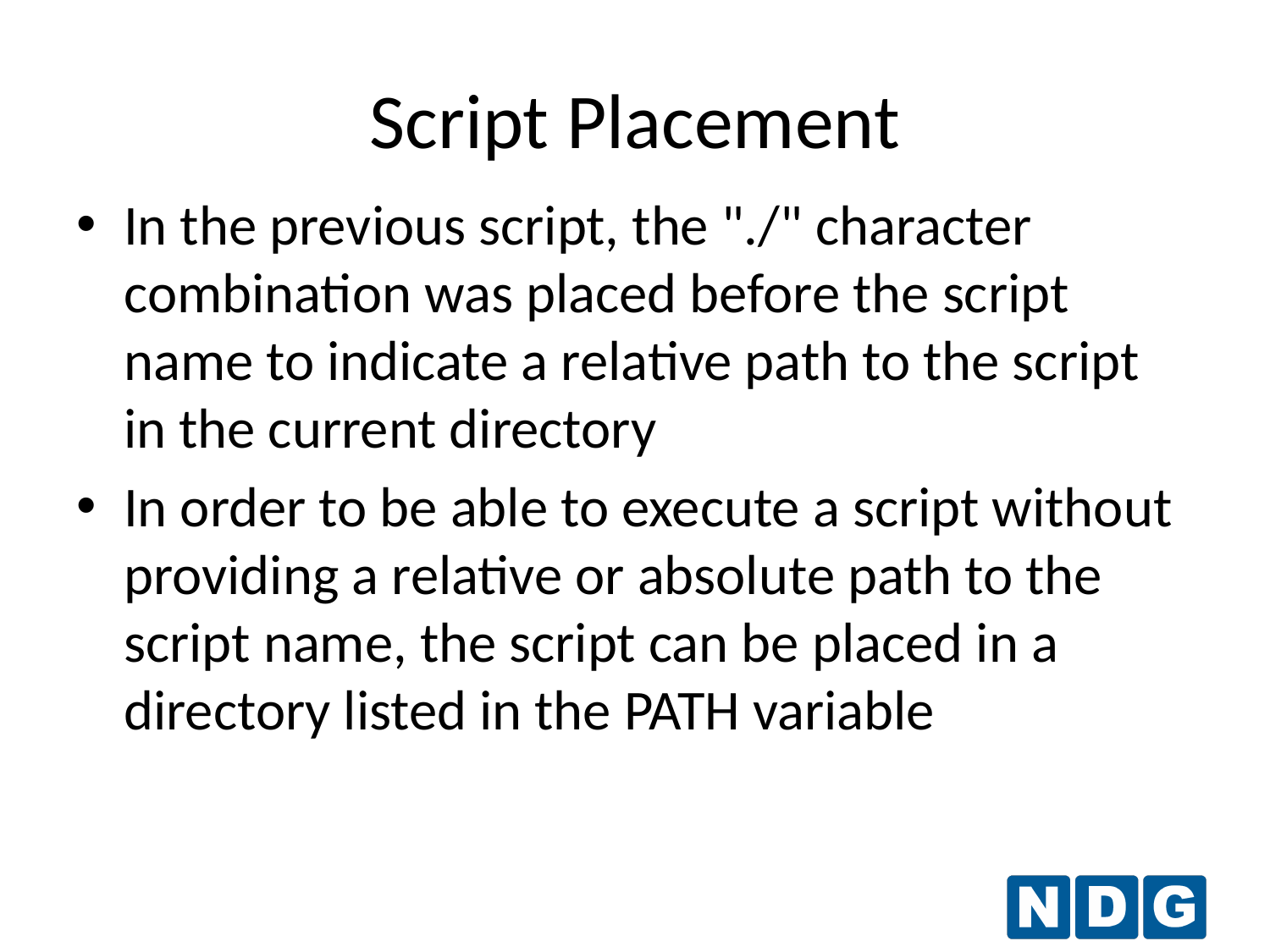

Script Placement
In the previous script, the "./" character combination was placed before the script name to indicate a relative path to the script in the current directory
In order to be able to execute a script without providing a relative or absolute path to the script name, the script can be placed in a directory listed in the PATH variable